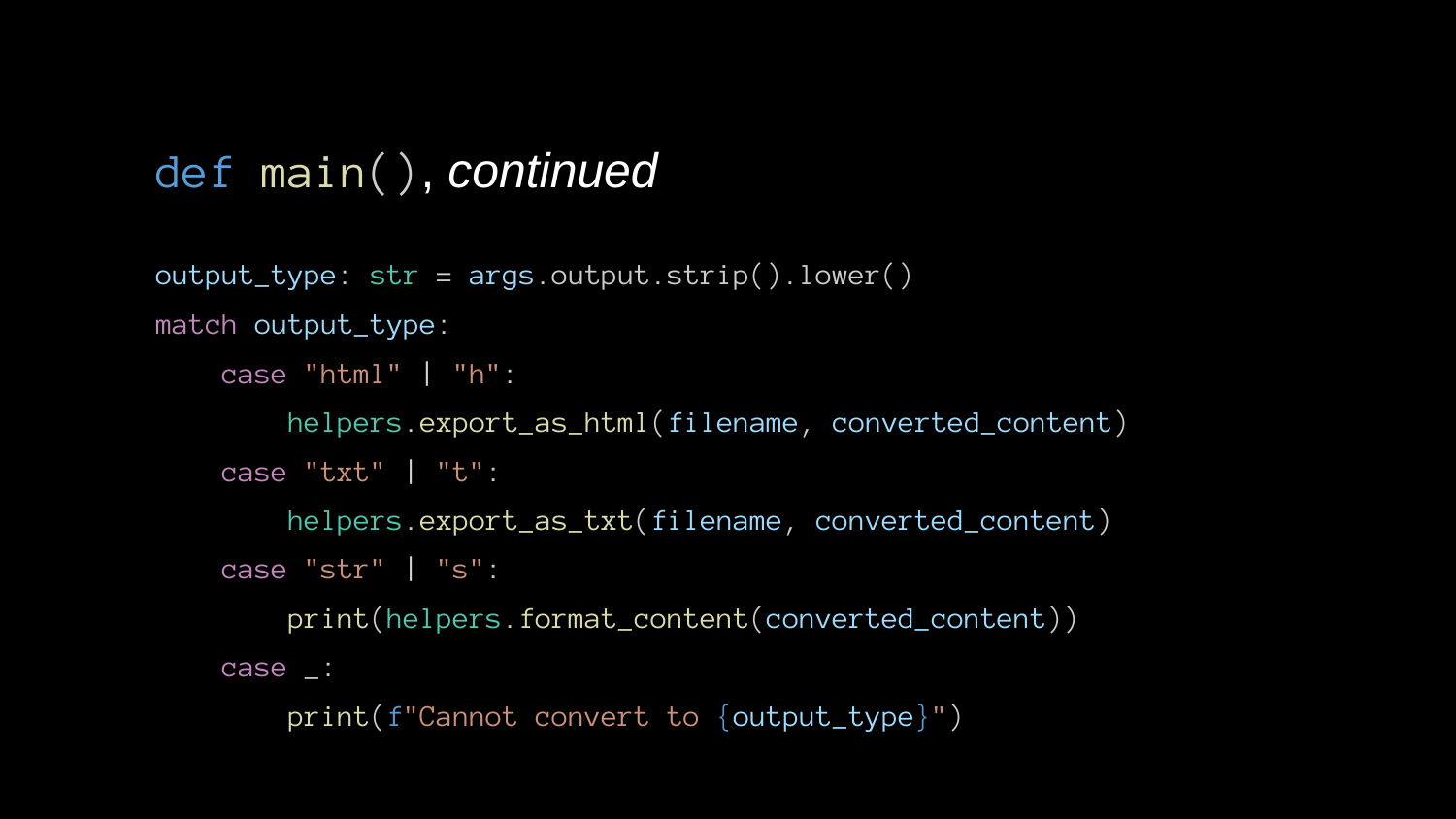

def main(), continued
output_type: str = args.output.strip().lower()
match output_type:
    case "html" | "h":
        helpers.export_as_html(filename, converted_content)
    case "txt" | "t":
        helpers.export_as_txt(filename, converted_content)
    case "str" | "s":
        print(helpers.format_content(converted_content))
    case _:
        print(f"Cannot convert to {output_type}")